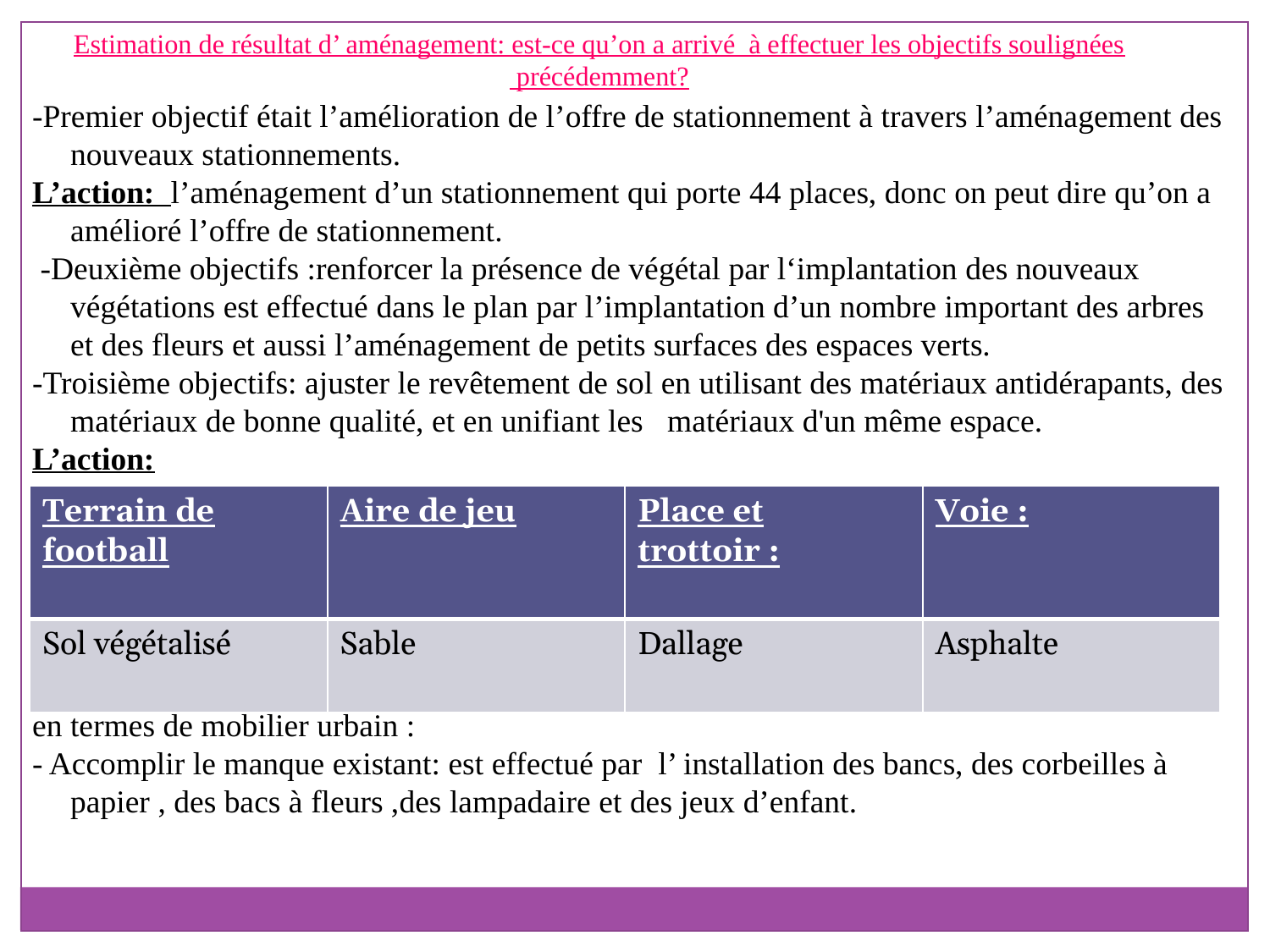

Estimation de résultat d’ aménagement: est-ce qu’on a arrivé  à effectuer les objectifs soulignées  précédemment?
-Premier objectif était l’amélioration de l’offre de stationnement à travers l’aménagement des nouveaux stationnements.
L’action:  l’aménagement d’un stationnement qui porte 44 places, donc on peut dire qu’on a amélioré l’offre de stationnement.
 -Deuxième objectifs :renforcer la présence de végétal par l‘implantation des nouveaux végétations est effectué dans le plan par l’implantation d’un nombre important des arbres et des fleurs et aussi l’aménagement de petits surfaces des espaces verts.
-Troisième objectifs: ajuster le revêtement de sol en utilisant des matériaux antidérapants, des matériaux de bonne qualité, et en unifiant les   matériaux d'un même espace.
L’action:

en termes de mobilier urbain :
- Accomplir le manque existant: est effectué par  l’ installation des bancs, des corbeilles à papier , des bacs à fleurs ,des lampadaire et des jeux d’enfant.

| Terrain de football | Aire de jeu | Place et trottoir : | Voie : |
| --- | --- | --- | --- |
| Sol végétalisé | Sable | Dallage | Asphalte |